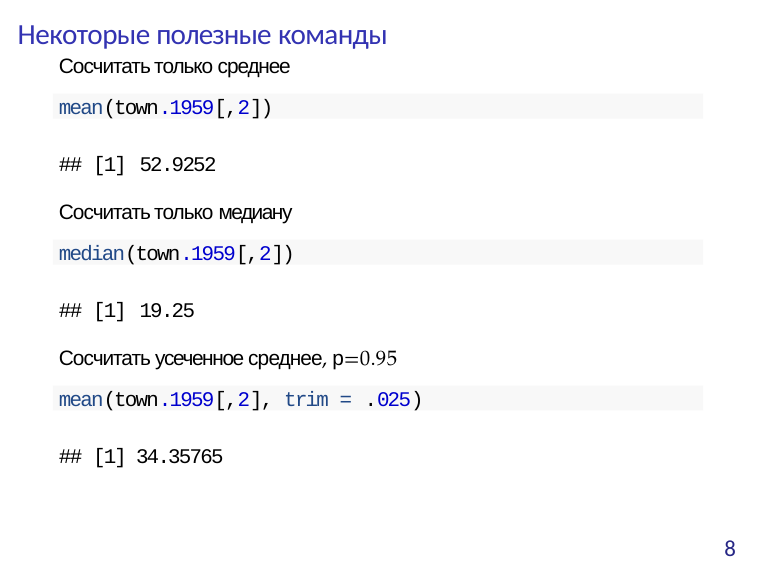

# Некоторые полезные команды
Сосчитать только среднее
mean(town.1959[,2])
## [1] 52.9252

Сосчитать только медиану
median(town.1959[,2])
## [1] 19.25

Сосчитать усеченное среднее, р=0.95
mean(town.1959[,2], trim = .025)
## [1] 34.35765
8